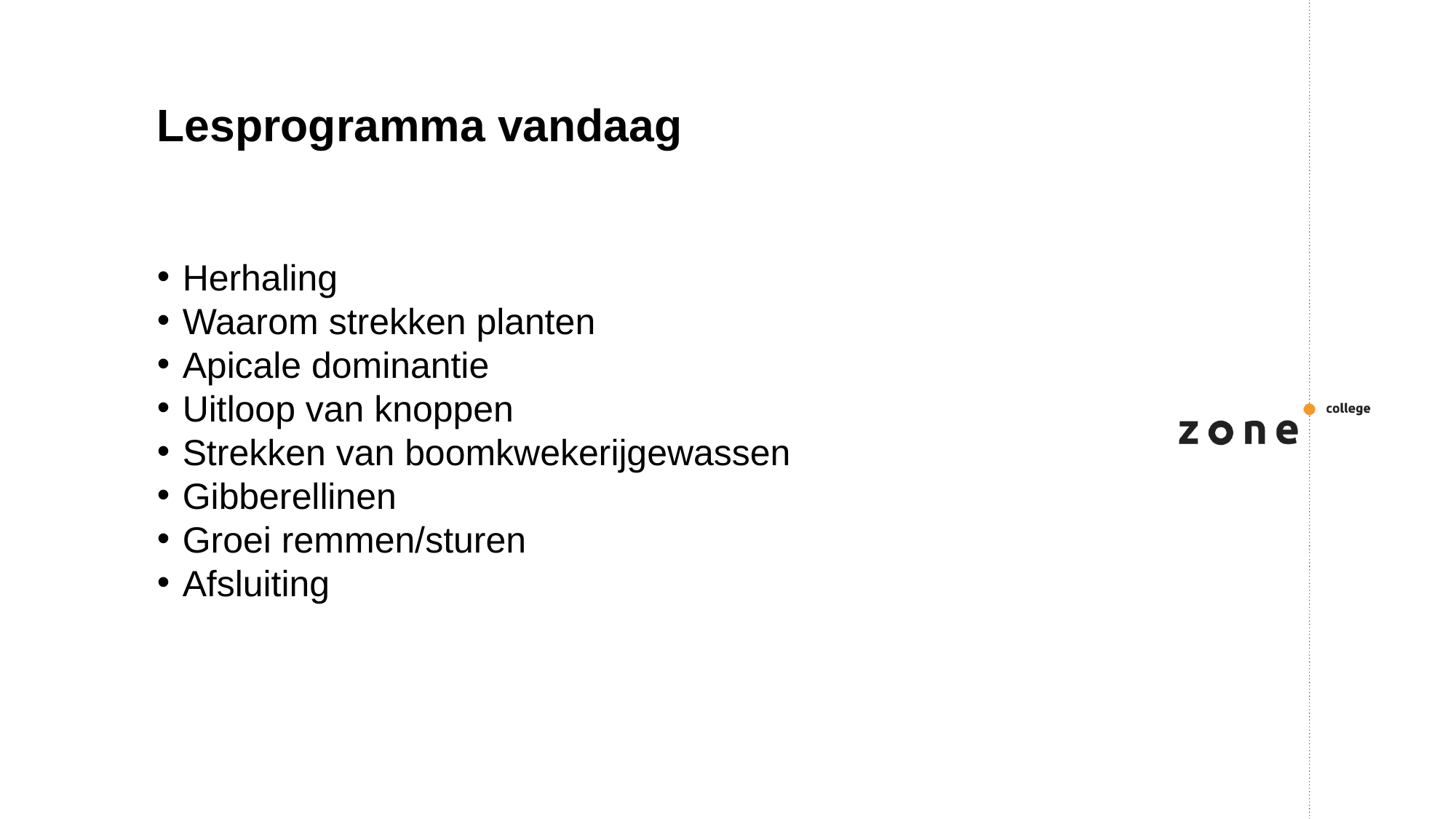

Lesprogramma vandaag
Herhaling
Waarom strekken planten
Apicale dominantie
Uitloop van knoppen
Strekken van boomkwekerijgewassen
Gibberellinen
Groei remmen/sturen
Afsluiting